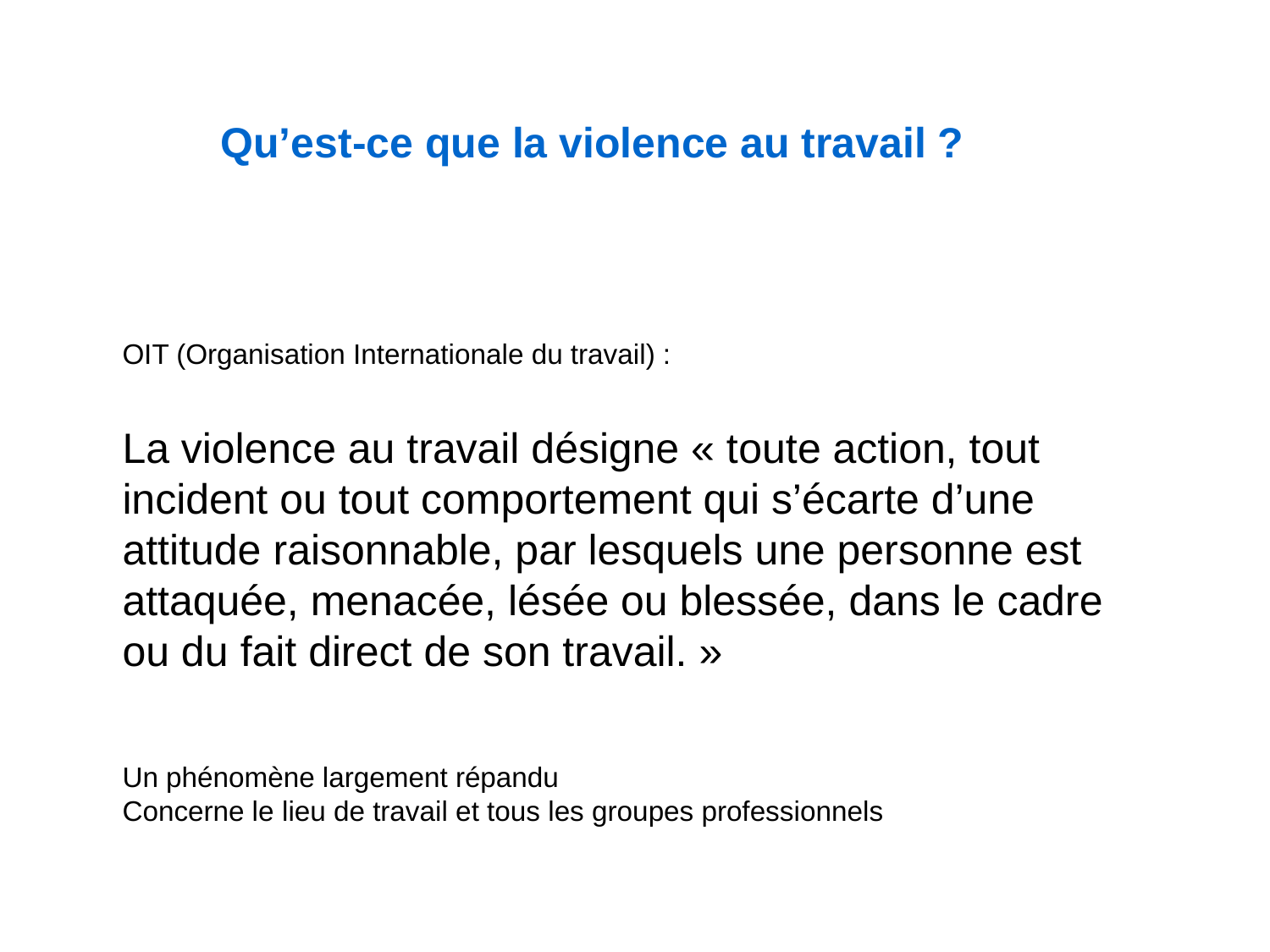

Qu’est-ce que la violence au travail ?

OIT (Organisation Internationale du travail) :

La violence au travail désigne « toute action, tout incident ou tout comportement qui s’écarte d’une attitude raisonnable, par lesquels une personne est attaquée, menacée, lésée ou blessée, dans le cadre ou du fait direct de son travail. »

Un phénomène largement répandu
Concerne le lieu de travail et tous les groupes professionnels